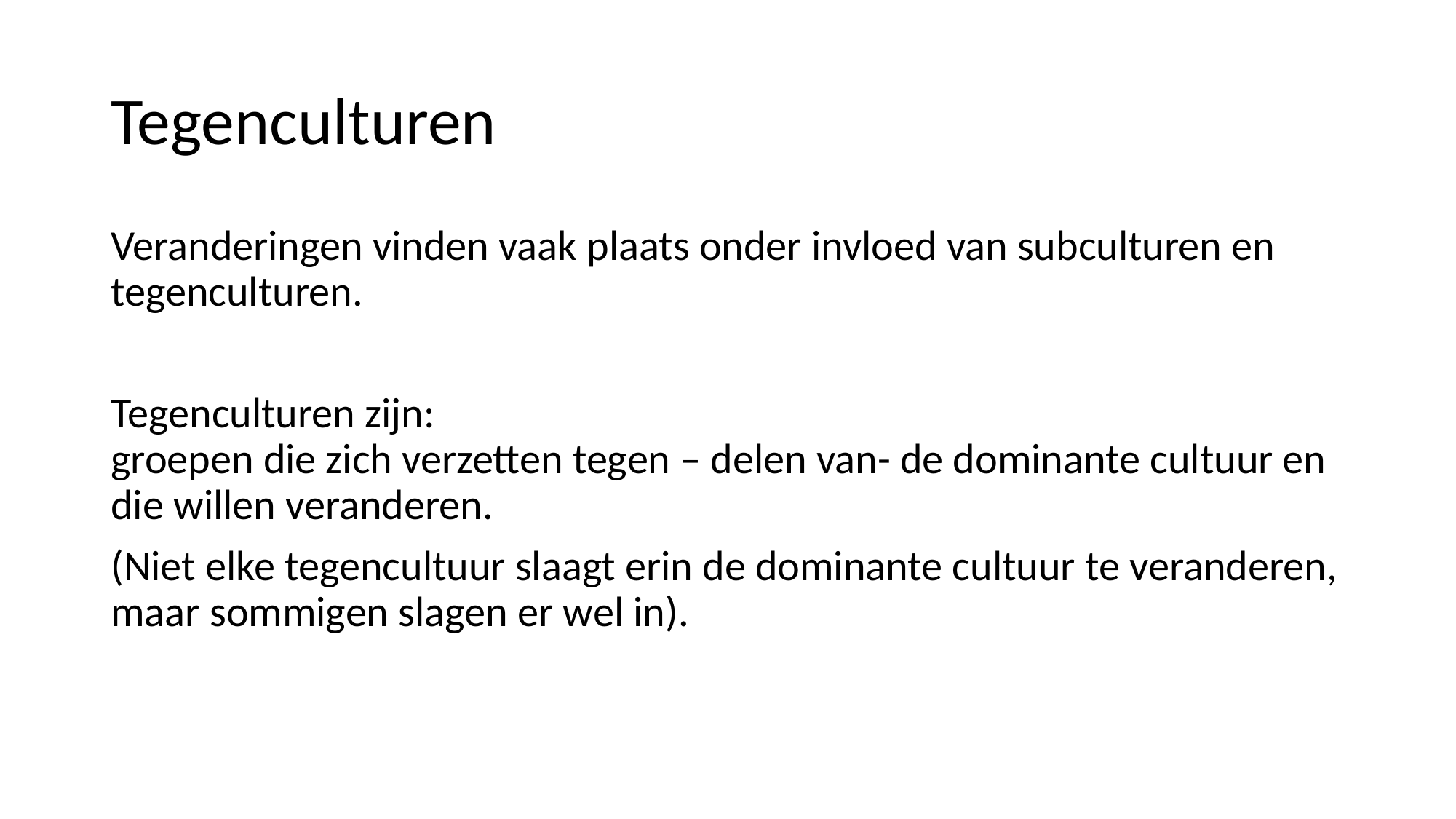

# Tegenculturen
Veranderingen vinden vaak plaats onder invloed van subculturen en tegenculturen.

Tegenculturen zijn:
groepen die zich verzetten tegen – delen van- de dominante cultuur en die willen veranderen.
(Niet elke tegencultuur slaagt erin de dominante cultuur te veranderen, maar sommigen slagen er wel in).